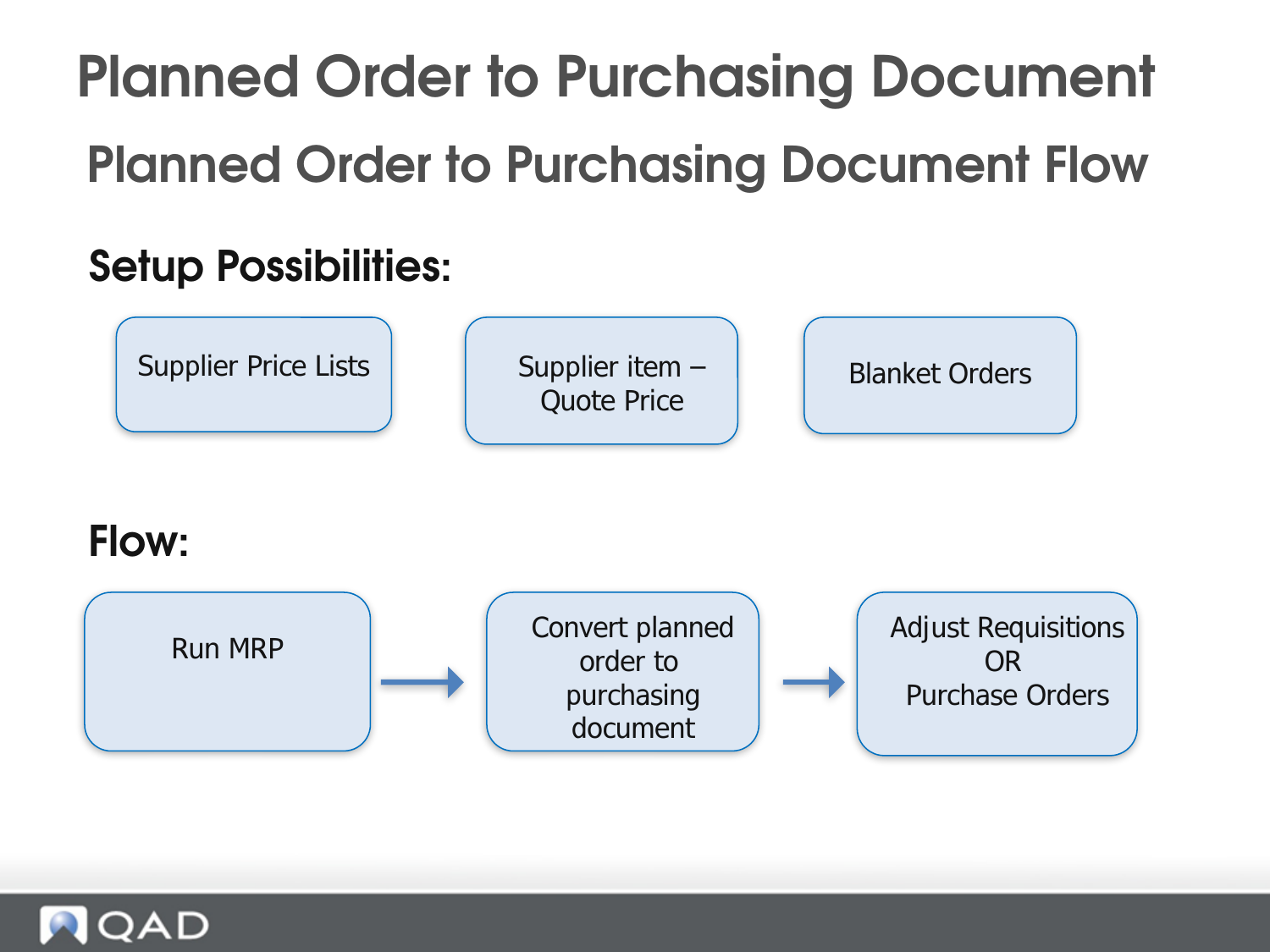

# Planned Order to Purchasing Document
Planned Order to Purchasing Document Flow

Setup Possibilities:

Supplier Price Lists

Supplier item – Quote Price

Blanket Orders

Flow:

Run MRP

Convert planned order to
purchasing document

Adjust Requisitions OR
Purchase Orders